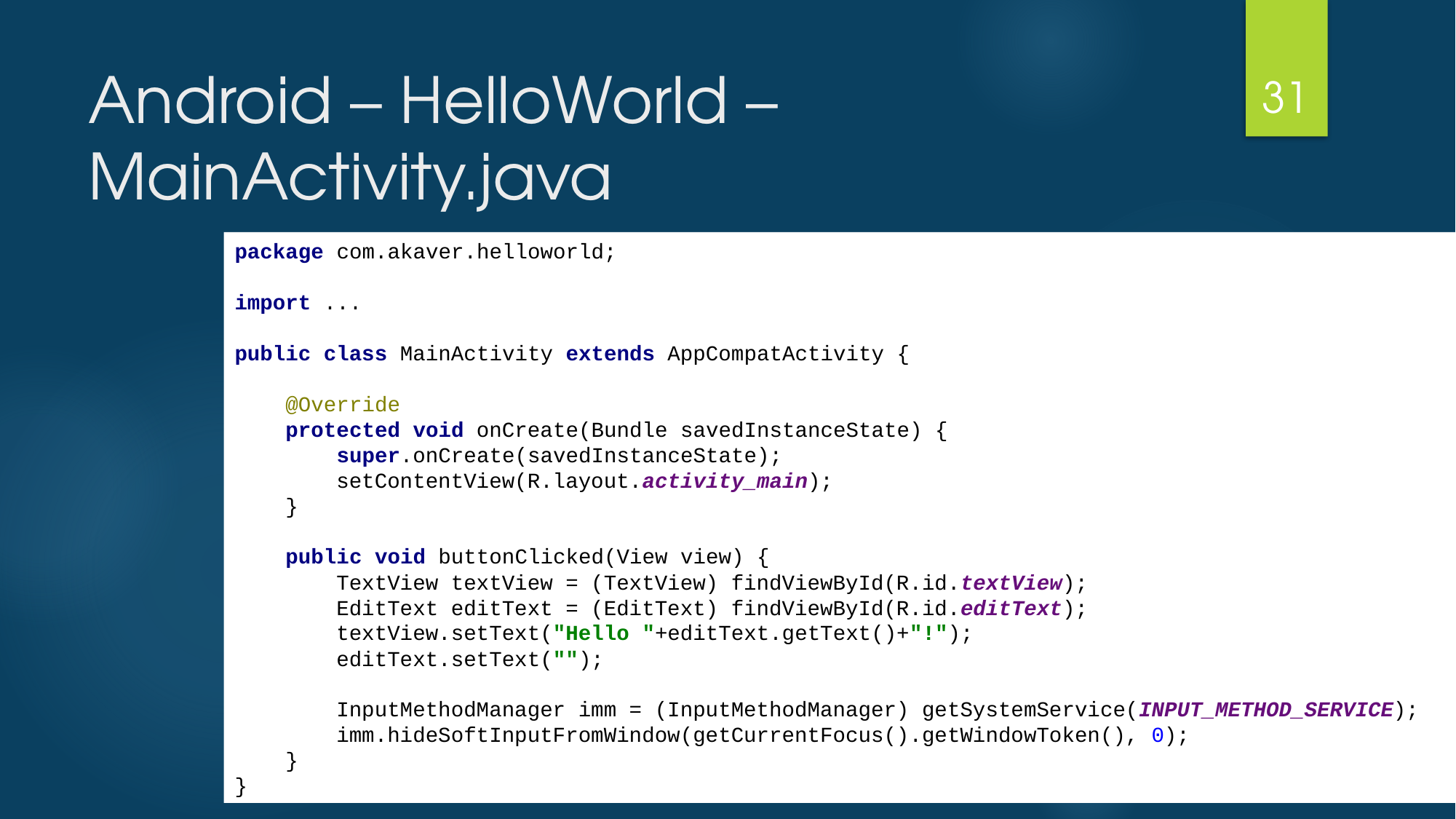

31
# Android – HelloWorld – MainActivity.java
package com.akaver.helloworld;
import ...
public class MainActivity extends AppCompatActivity {
    @Override
    protected void onCreate(Bundle savedInstanceState) {
        super.onCreate(savedInstanceState);
        setContentView(R.layout.activity_main);
    }
    public void buttonClicked(View view) {
        TextView textView = (TextView) findViewById(R.id.textView);
        EditText editText = (EditText) findViewById(R.id.editText);
        textView.setText("Hello "+editText.getText()+"!");
        editText.setText("");
        InputMethodManager imm = (InputMethodManager) getSystemService(INPUT_METHOD_SERVICE);
        imm.hideSoftInputFromWindow(getCurrentFocus().getWindowToken(), 0);
    }
}